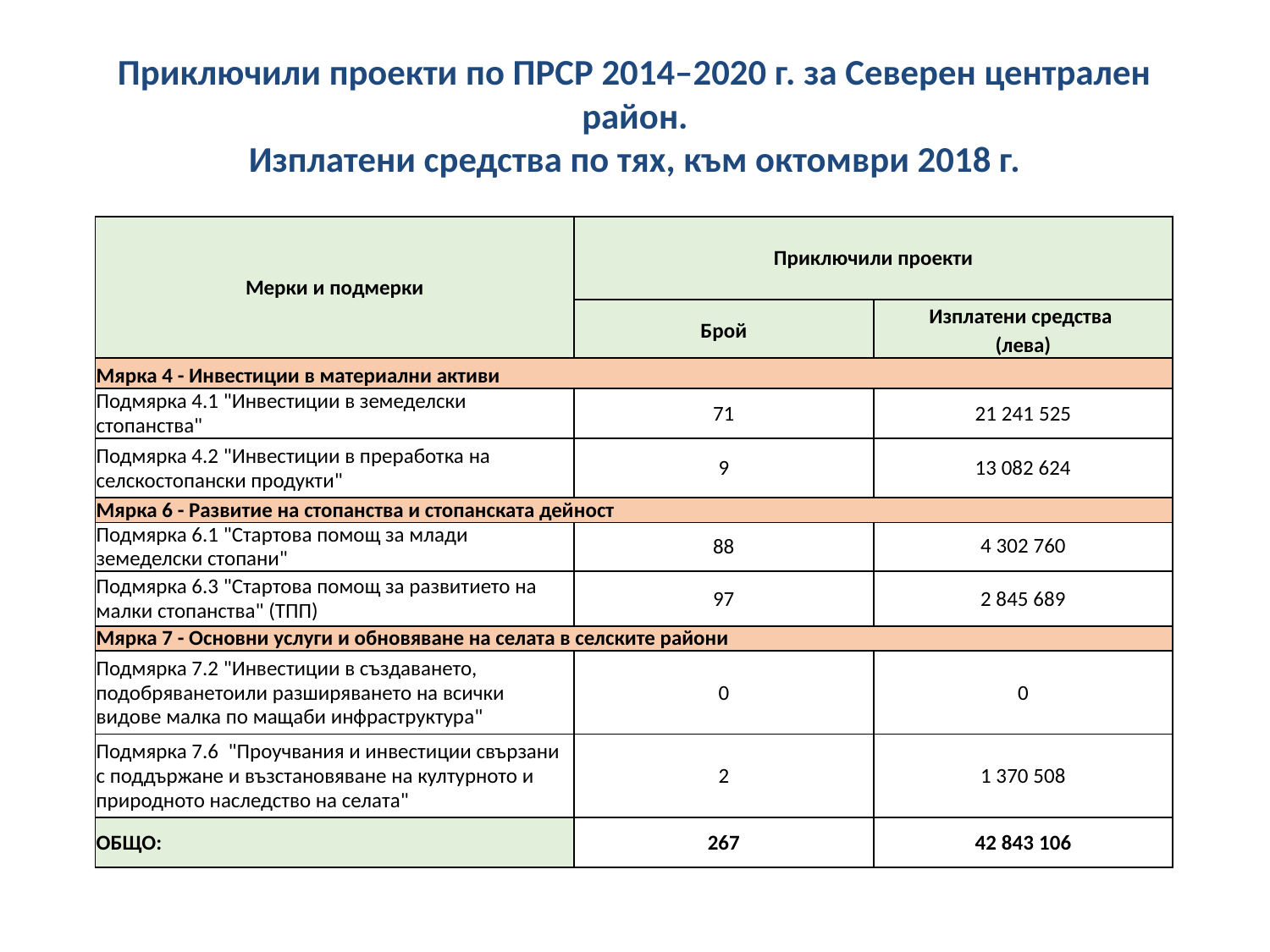

# Приключили проекти по ПРСР 2014–2020 г. за Северен централен район. Изплатени средства по тях, към октомври 2018 г.
| Мерки и подмерки | Приключили проекти |  |
| --- | --- | --- |
|  | Брой | Изплатени средства (лева) |
| Мярка 4 - Инвестиции в материални активи |  |  |
| Подмярка 4.1 "Инвестиции в земеделски стопанства" | 71 | 21 241 525 |
| Подмярка 4.2 "Инвестиции в преработка на селскостопански продукти" | 9 | 13 082 624 |
| Мярка 6 - Развитие на стопанства и стопанската дейност |  |  |
| Подмярка 6.1 "Стартова помощ за млади земеделски стопани" | 88 | 4 302 760 |
| Подмярка 6.3 "Стартова помощ за развитието на малки стопанства" (ТПП) | 97 | 2 845 689 |
| Мярка 7 - Основни услуги и обновяване на селата в селските райони |  |  |
| Подмярка 7.2 "Инвестиции в създаването, подобряванетоили разширяването на всички видове малка по мащаби инфраструктура" | 0 | 0 |
| Подмярка 7.6 "Проучвания и инвестиции свързани с поддържане и възстановяване на културното и природното наследство на селата" | 2 | 1 370 508 |
| ОБЩО: | 267 | 42 843 106 |